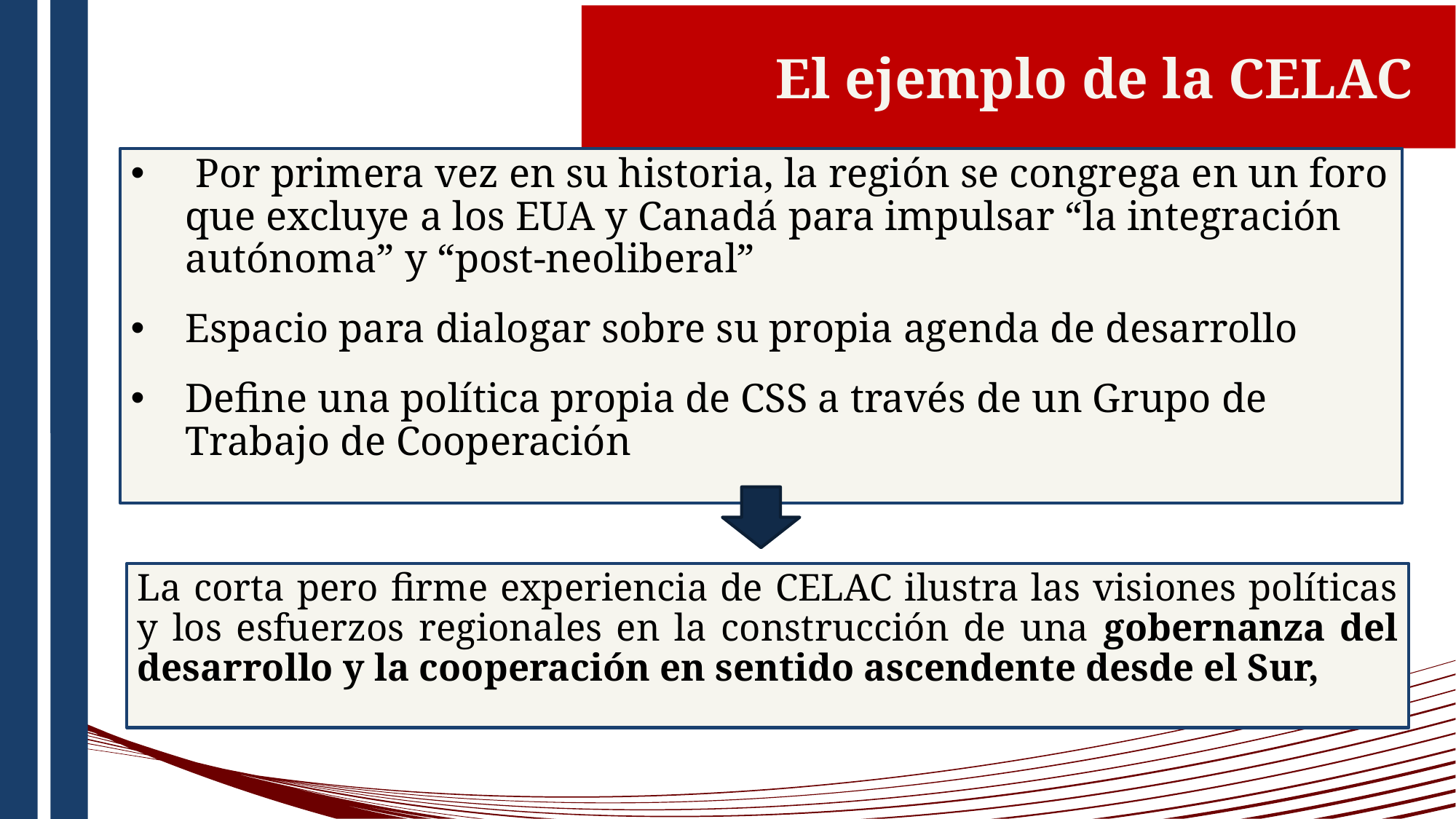

El ejemplo de la CELAC
 Por primera vez en su historia, la región se congrega en un foro que excluye a los EUA y Canadá para impulsar “la integración autónoma” y “post-neoliberal”
Espacio para dialogar sobre su propia agenda de desarrollo
Define una política propia de CSS a través de un Grupo de Trabajo de Cooperación

La corta pero firme experiencia de CELAC ilustra las visiones políticas y los esfuerzos regionales en la construcción de una gobernanza del desarrollo y la cooperación en sentido ascendente desde el Sur,